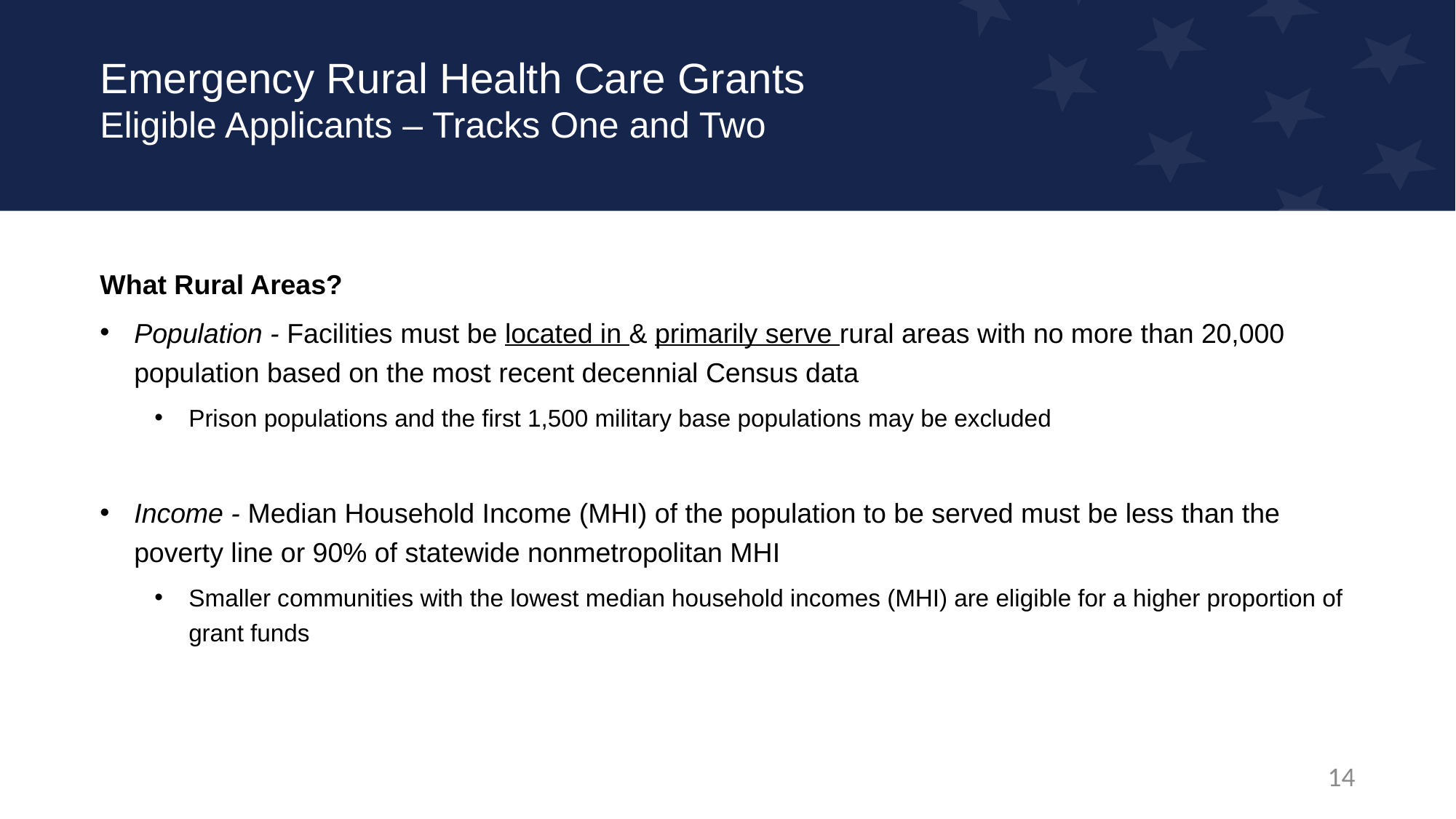

# Emergency Rural Health Care Grants Eligible Applicants – Tracks One and Two
What Rural Areas?
Population - Facilities must be located in & primarily serve rural areas with no more than 20,000 population based on the most recent decennial Census data
Prison populations and the first 1,500 military base populations may be excluded

Income - Median Household Income (MHI) of the population to be served must be less than the poverty line or 90% of statewide nonmetropolitan MHI
Smaller communities with the lowest median household incomes (MHI) are eligible for a higher proportion of grant funds

14